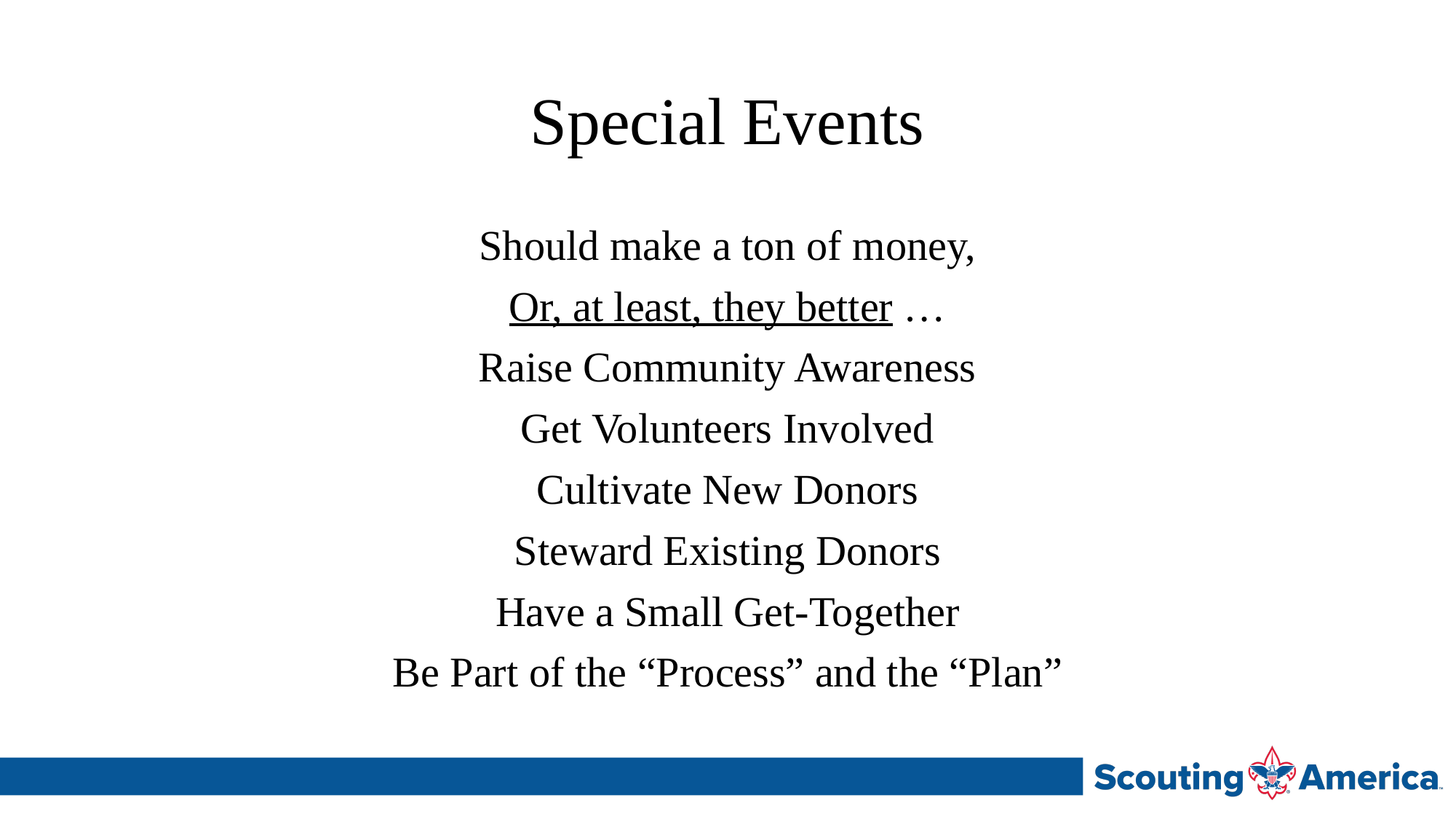

# Special Events
Should make a ton of money,
Or, at least, they better …
Raise Community Awareness
Get Volunteers Involved
Cultivate New Donors
Steward Existing Donors
Have a Small Get-Together
Be Part of the “Process” and the “Plan”